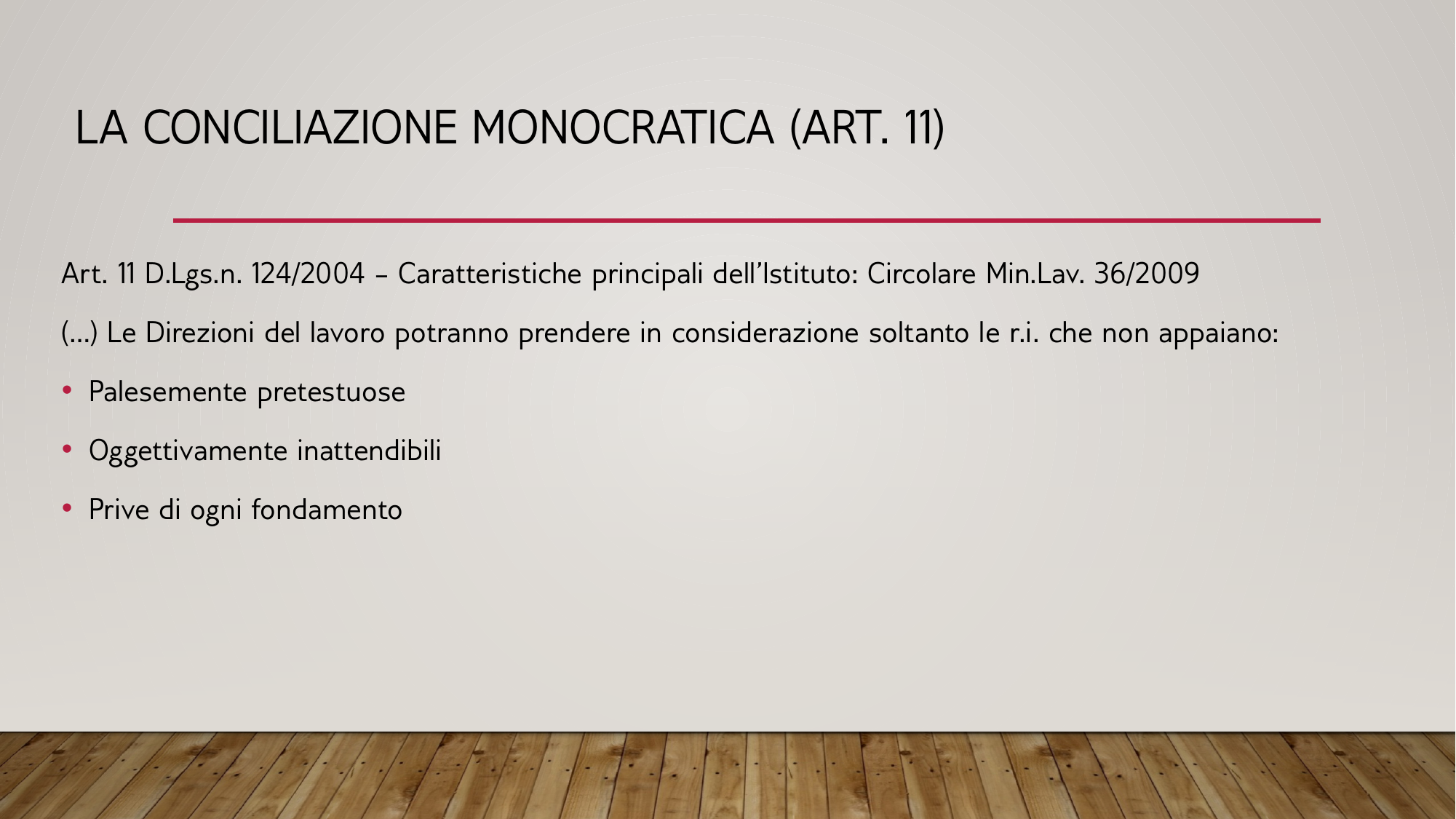

# La conciliazione monocratica (art. 11)
Art. 11 D.Lgs.n. 124/2004 – Caratteristiche principali dell’Istituto: Circolare Min.Lav. 36/2009
(…) Le Direzioni del lavoro potranno prendere in considerazione soltanto le r.i. che non appaiano:
Palesemente pretestuose
Oggettivamente inattendibili
Prive di ogni fondamento